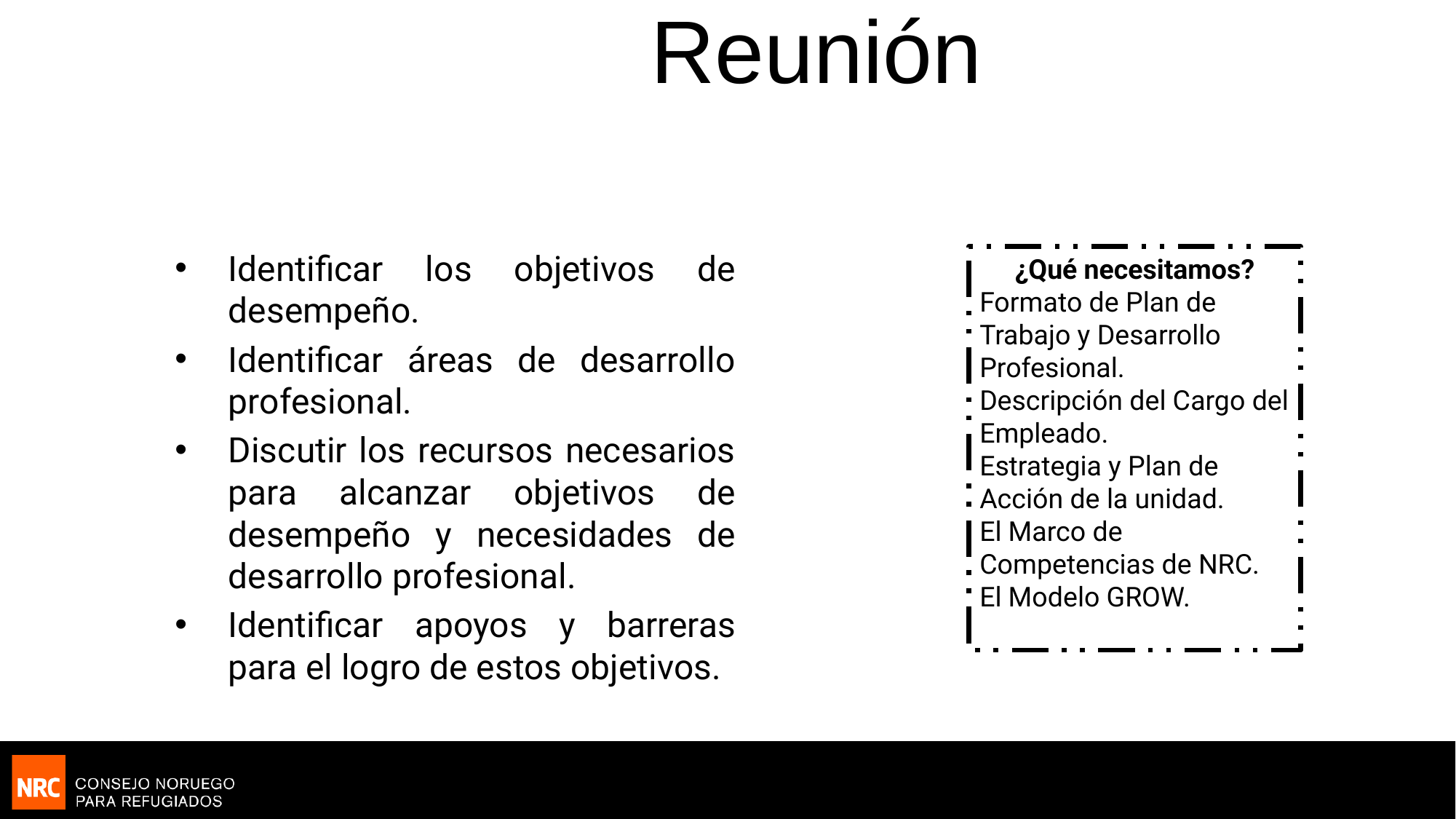

# Reunión

Identificar los objetivos de desempeño.
Identificar áreas de desarrollo profesional.
Discutir los recursos necesarios para alcanzar objetivos de desempeño y necesidades de desarrollo profesional.
Identificar apoyos y barreras para el logro de estos objetivos.

¿Qué necesitamos?
Formato de Plan de Trabajo y Desarrollo Profesional.
Descripción del Cargo del Empleado.
Estrategia y Plan de Acción de la unidad.
El Marco de Competencias de NRC.
El Modelo GROW.